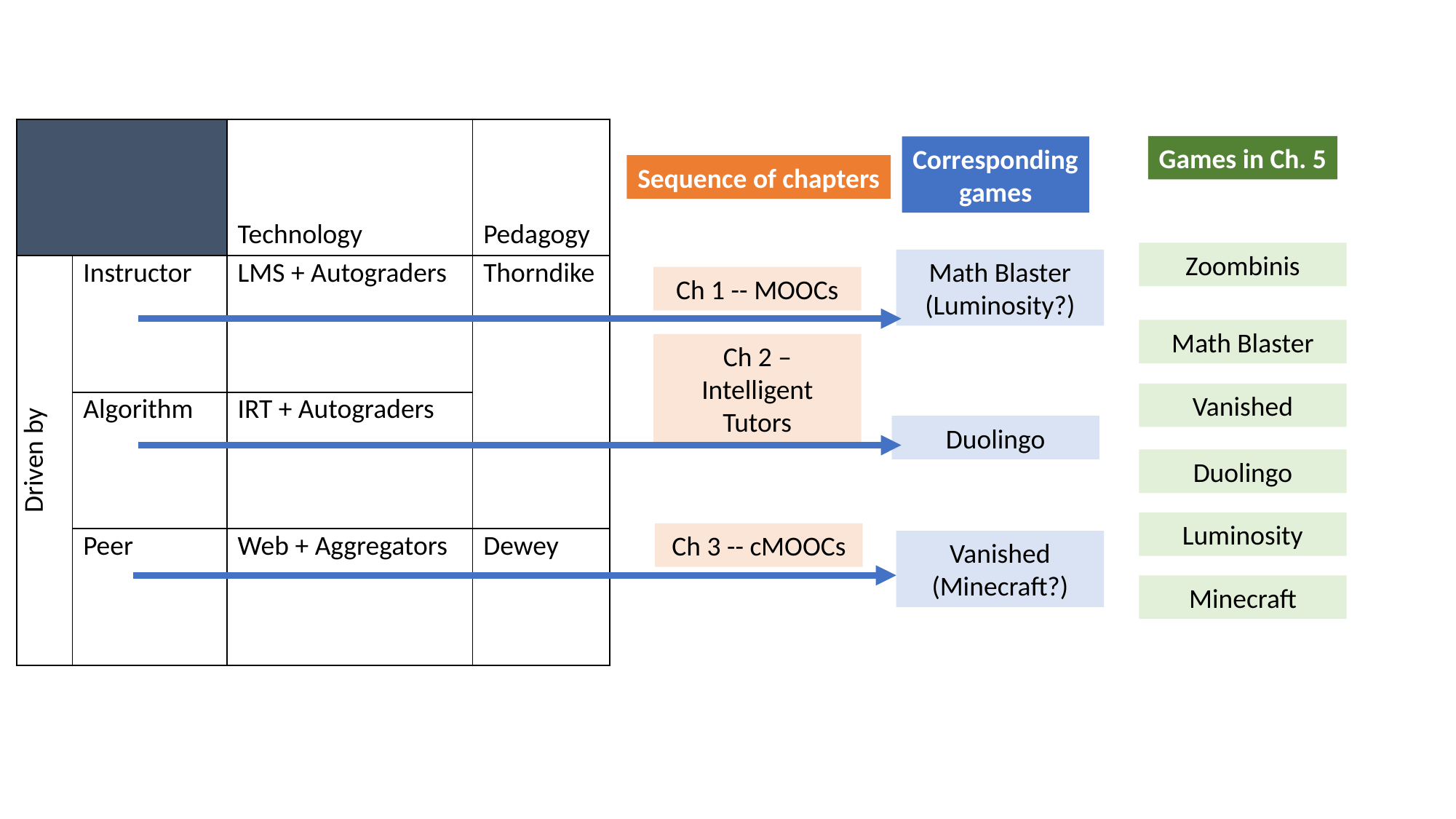

|  |  | Technology | Pedagogy |
| --- | --- | --- | --- |
| Driven by | Instructor | LMS + Autograders | Thorndike |
|  | Algorithm | IRT + Autograders |  |
|  | Peer | Web + Aggregators | Dewey |
Games in Ch. 5
Corresponding
games
Sequence of chapters
Zoombinis
Math Blaster
(Luminosity?)
Ch 1 -- MOOCs
Math Blaster
Ch 2 – Intelligent Tutors
Vanished
Duolingo
Duolingo
Luminosity
Ch 3 -- cMOOCs
Vanished
(Minecraft?)
Minecraft